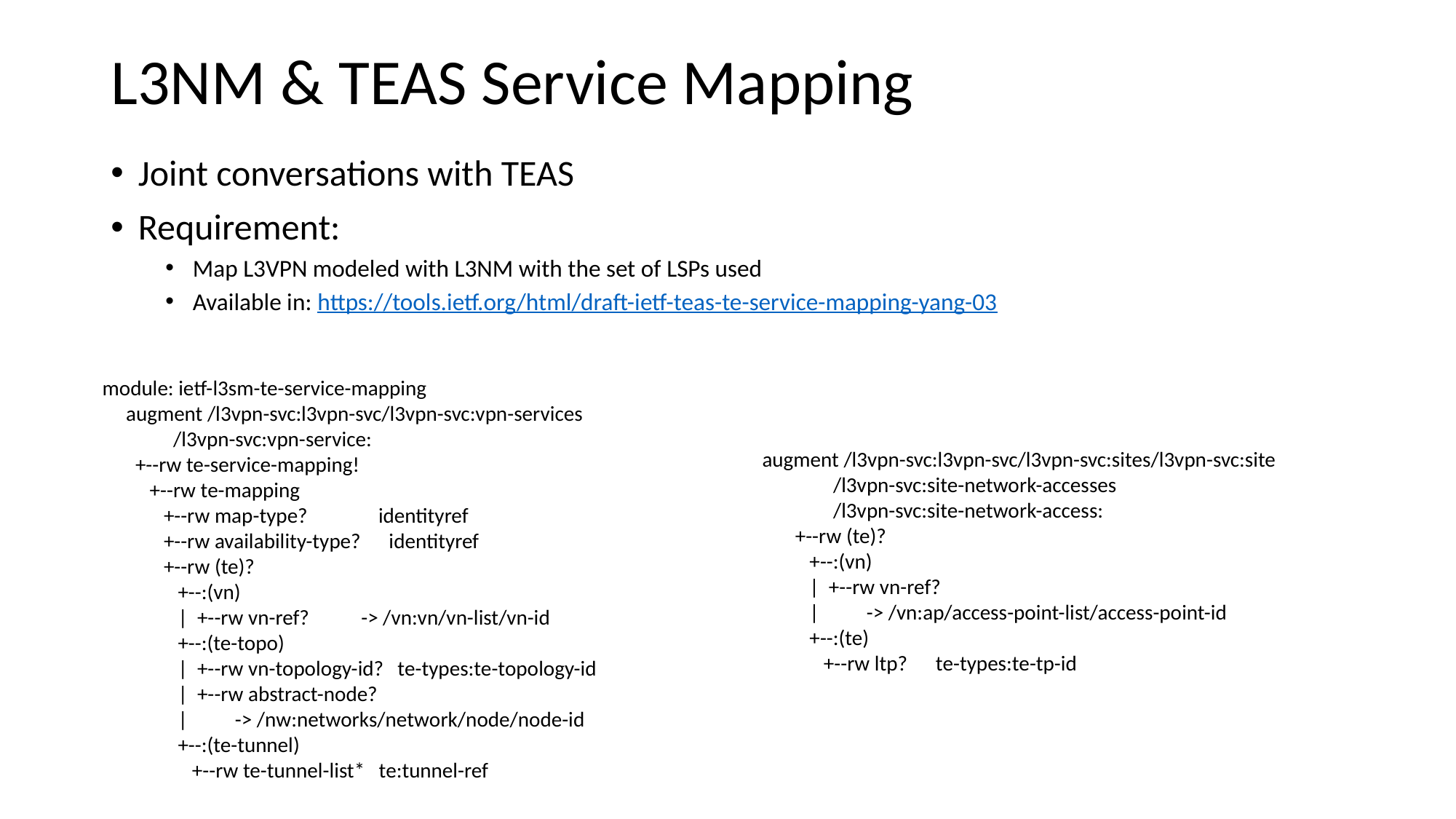

# L3NM & TEAS Service Mapping
Joint conversations with TEAS
Requirement:
Map L3VPN modeled with L3NM with the set of LSPs used
Available in: https://tools.ietf.org/html/draft-ietf-teas-te-service-mapping-yang-03

module: ietf-l3sm-te-service-mapping
     augment /l3vpn-svc:l3vpn-svc/l3vpn-svc:vpn-services
               /l3vpn-svc:vpn-service:
       +--rw te-service-mapping!
          +--rw te-mapping
             +--rw map-type?               identityref
             +--rw availability-type?      identityref
             +--rw (te)?
                +--:(vn)
                |  +--rw vn-ref?           -> /vn:vn/vn-list/vn-id
                +--:(te-topo)
                |  +--rw vn-topology-id?   te-types:te-topology-id
                |  +--rw abstract-node?
                |          -> /nw:networks/network/node/node-id
                +--:(te-tunnel)
                   +--rw te-tunnel-list*   te:tunnel-ref

augment /l3vpn-svc:l3vpn-svc/l3vpn-svc:sites/l3vpn-svc:site
               /l3vpn-svc:site-network-accesses
               /l3vpn-svc:site-network-access:
       +--rw (te)?
          +--:(vn)
          |  +--rw vn-ref?
          |          -> /vn:ap/access-point-list/access-point-id
          +--:(te)
             +--rw ltp?      te-types:te-tp-id